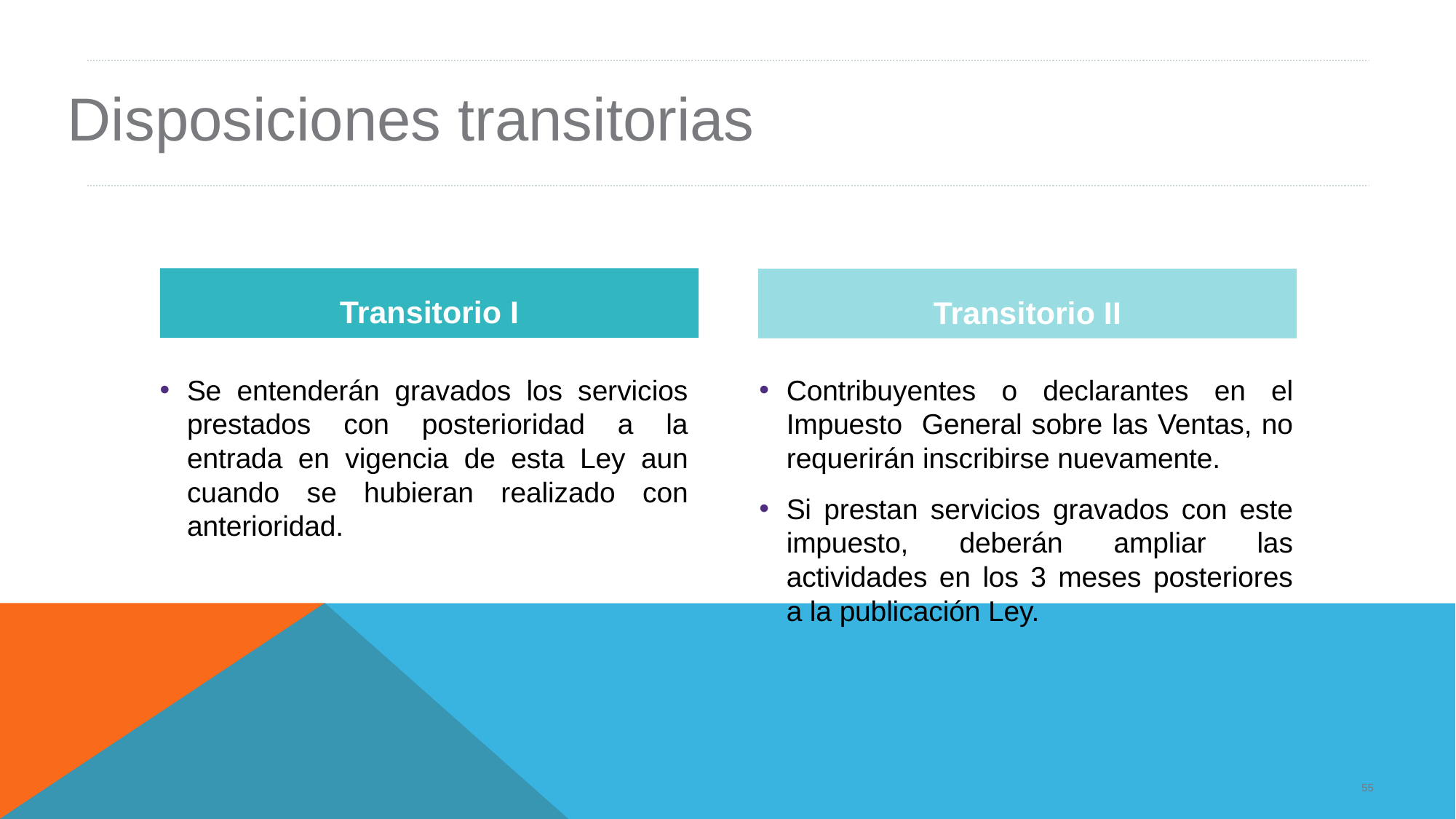

Disposiciones transitorias
Transitorio I

Transitorio II

Se entenderán gravados los servicios prestados con posterioridad a la entrada en vigencia de esta Ley aun cuando se hubieran realizado con anterioridad.
Contribuyentes o declarantes en el Impuesto  General sobre las Ventas, no requerirán inscribirse nuevamente.

Si prestan servicios gravados con este impuesto, deberán ampliar las actividades en los 3 meses posteriores a la publicación Ley.